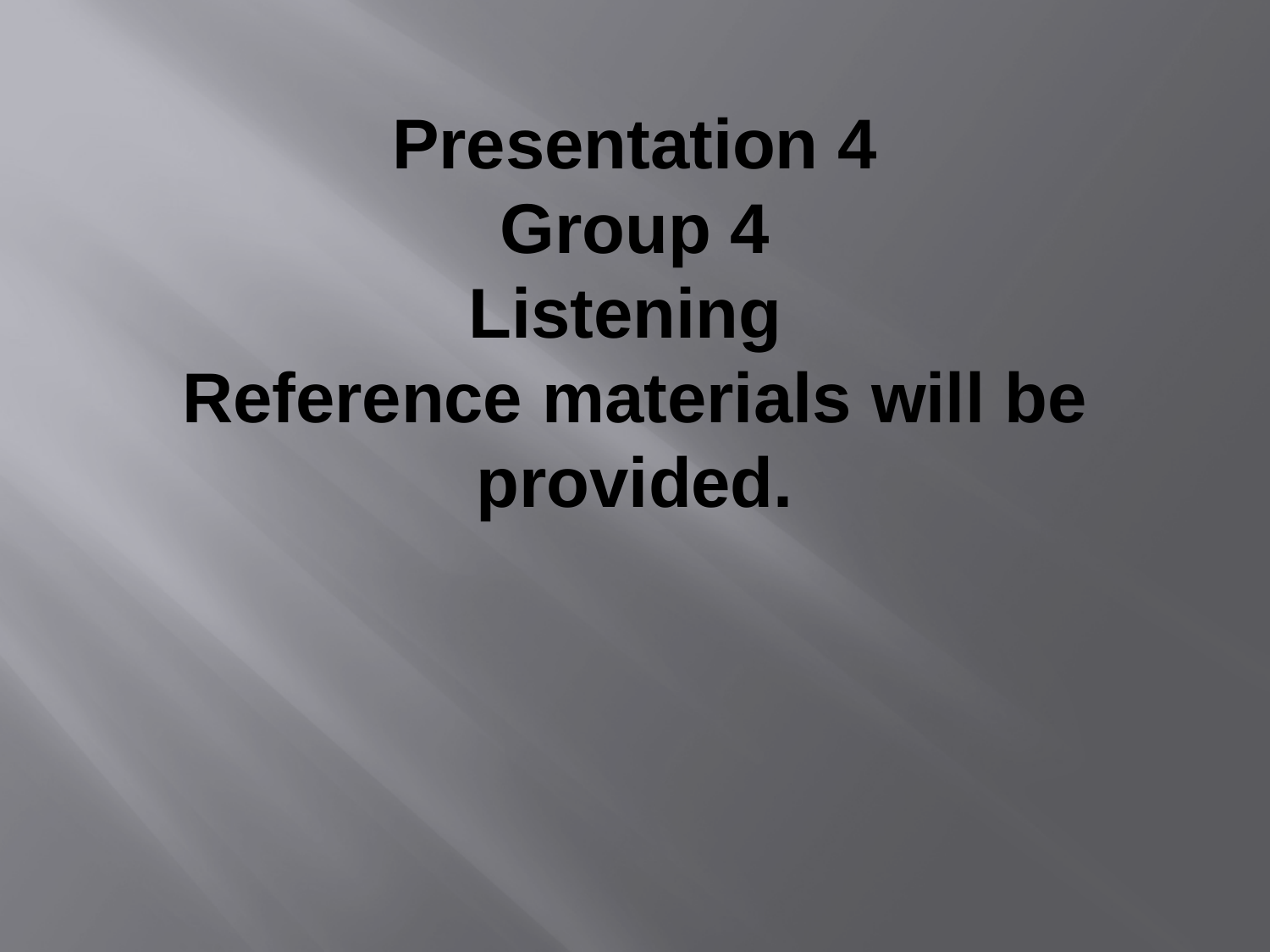

# Presentation 4 Group 4 Listening Reference materials will be provided.